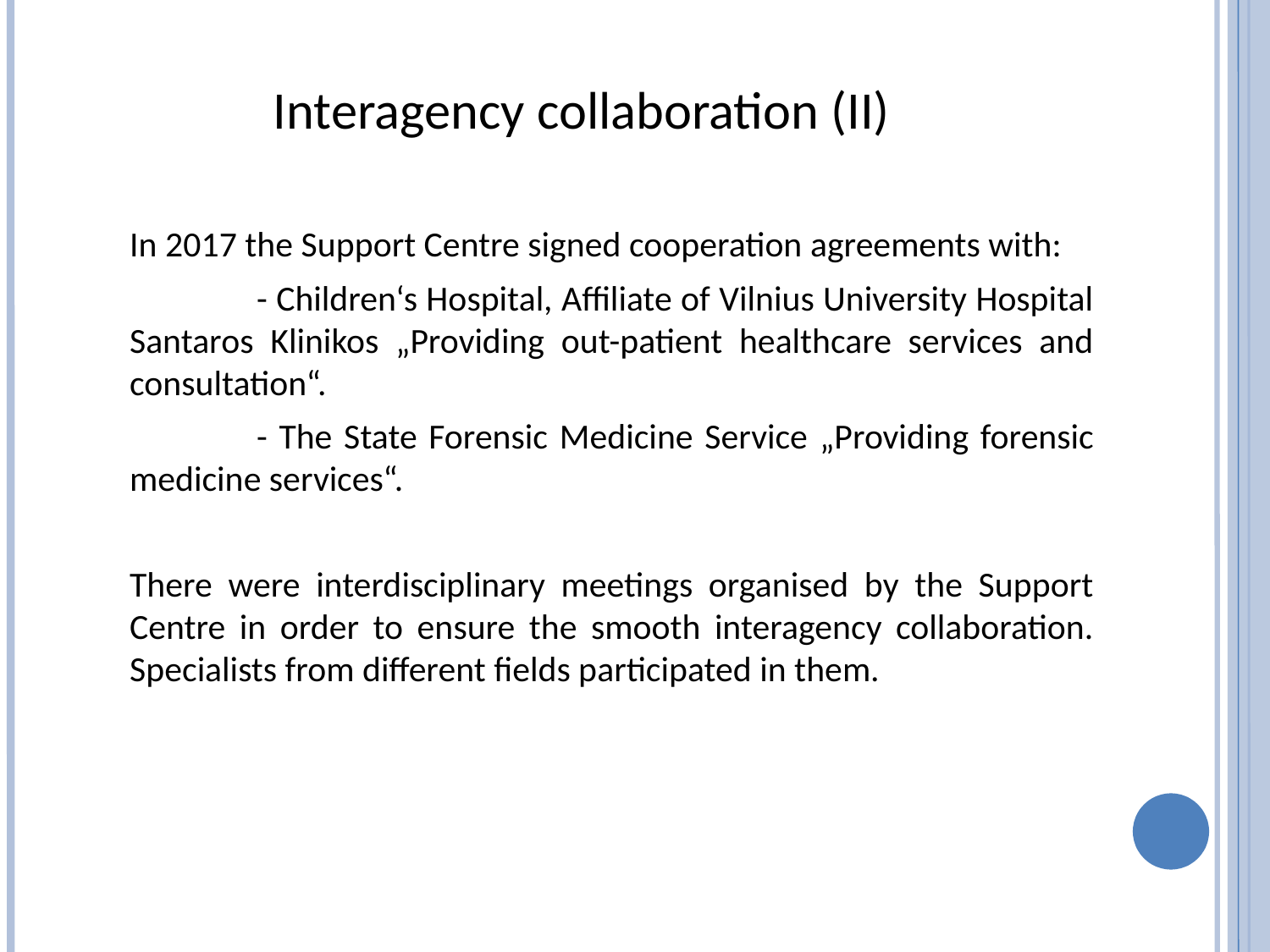

# Interagency collaboration (II)
     In 2017 the Support Centre signed cooperation agreements with:
		- Children‘s Hospital, Affiliate of Vilnius University Hospital Santaros Klinikos „Providing out-patient healthcare services and consultation“.
		- The State Forensic Medicine Service „Providing forensic medicine services“.

	There were interdisciplinary meetings organised by the Support Centre in order to ensure the smooth interagency collaboration. Specialists from different fields participated in them.